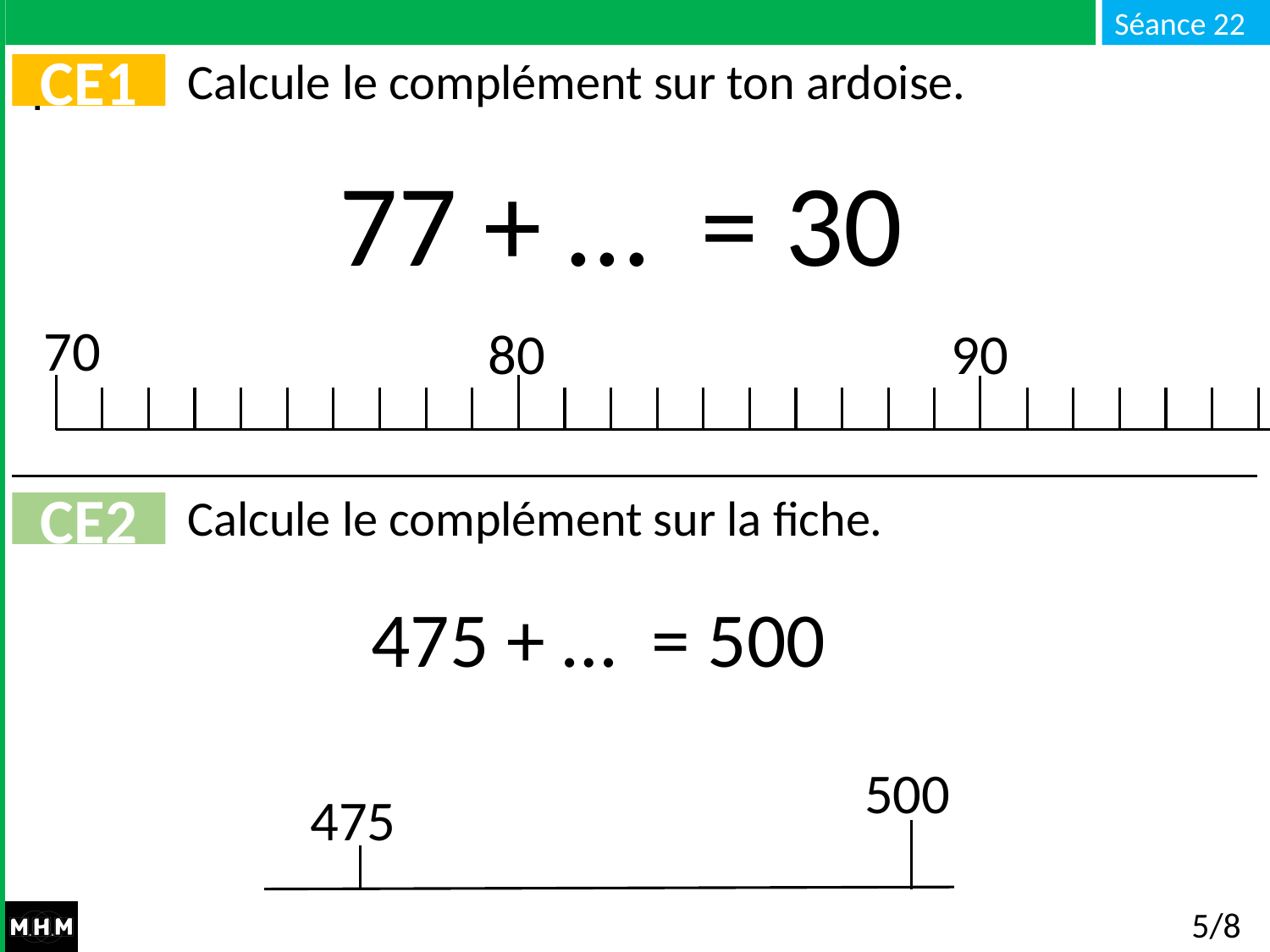

# Calcule le complément sur ton ardoise.
CE1
77 + …  = 30
70
90
80
Calcule le complément sur la fiche.
CE2
 475 + …  = 500
500
475
5/8